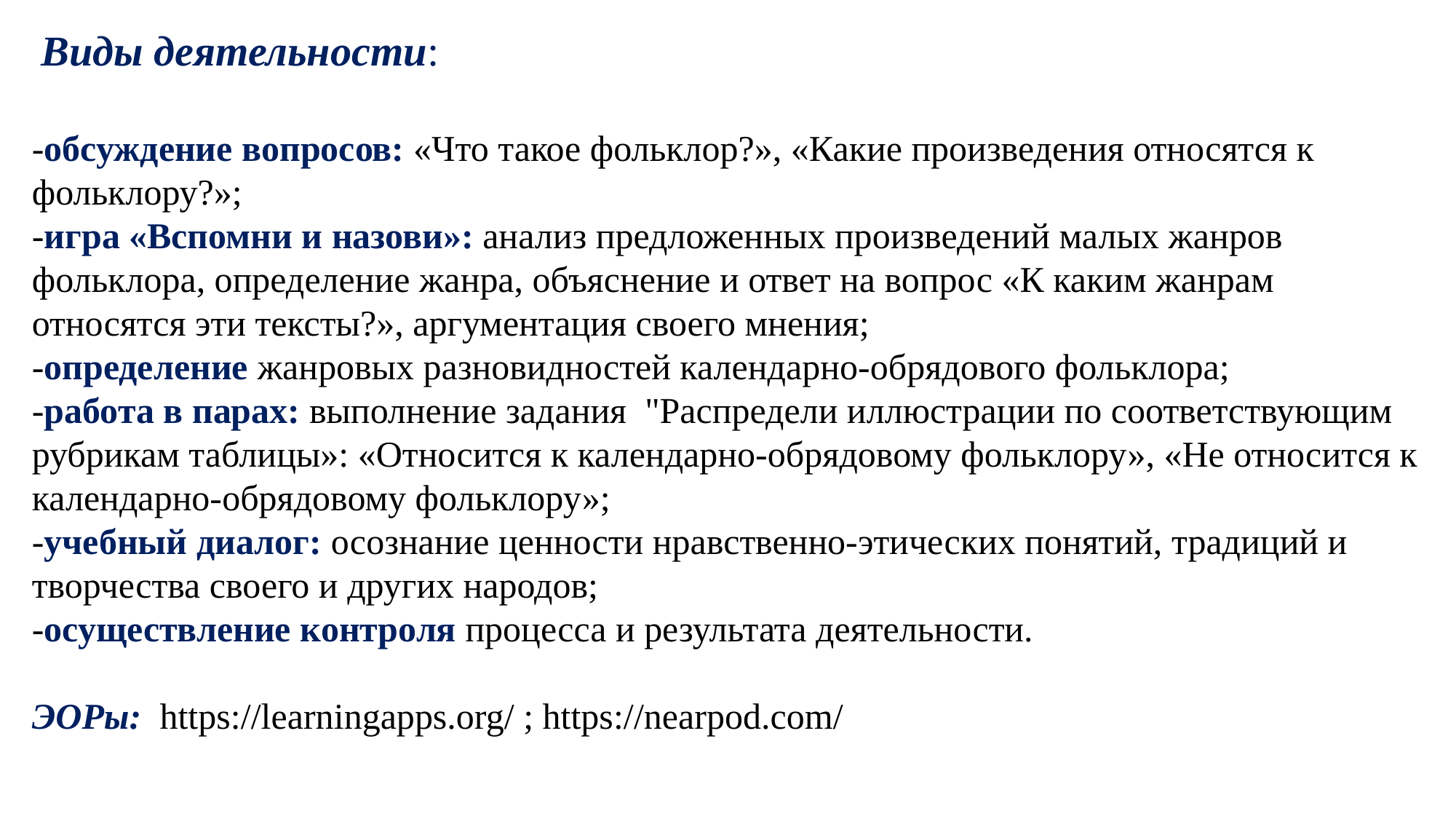

Виды деятельности:

-обсуждение вопросов: «Что такое фольклор?», «Какие произведения относятся к фольклору?»;
-игра «Вспомни и назови»: анализ предложенных произведений малых жанров фольклора, определение жанра, объяснение и ответ на вопрос «К каким жанрам относятся эти тексты?», аргументация своего мнения;
-определение жанровых разновидностей календарно-обрядового фольклора;
-работа в парах: выполнение задания  "Распредели иллюстрации по соответствующим рубрикам таблицы»: «Относится к календарно-обрядовому фольклору», «Не относится к календарно-обрядовому фольклору»;
-учебный диалог: осознание ценности нравственно-этических понятий, традиций и творчества своего и других народов;
-осуществление контроля процесса и результата деятельности.

ЭОРы:  https://learningapps.org/ ; https://nearpod.com/